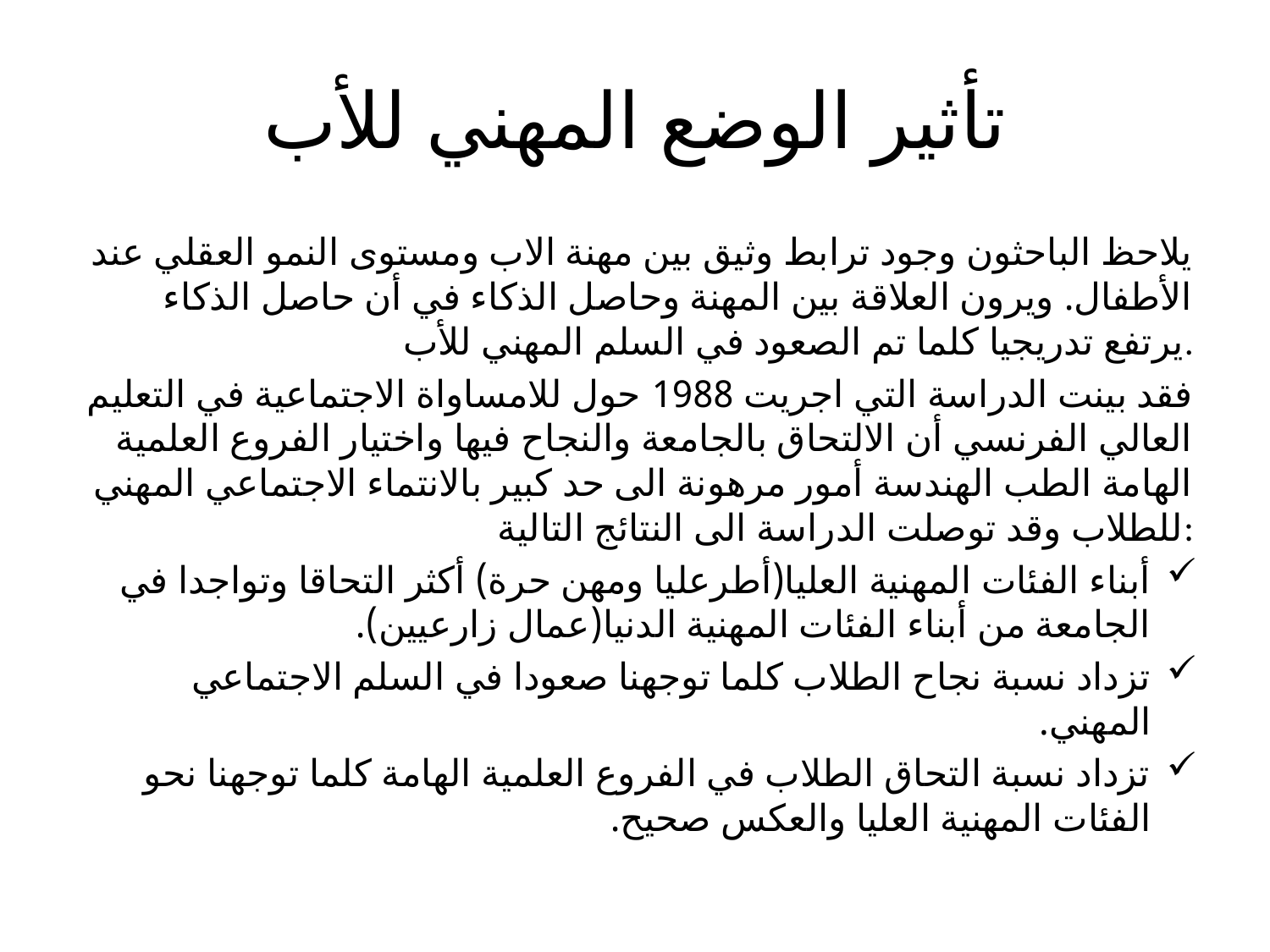

# تأثير الوضع المهني للأب
يلاحظ الباحثون وجود ترابط وثيق بين مهنة الاب ومستوى النمو العقلي عند الأطفال. ويرون العلاقة بين المهنة وحاصل الذكاء في أن حاصل الذكاء يرتفع تدريجيا كلما تم الصعود في السلم المهني للأب.
فقد بينت الدراسة التي اجريت 1988 حول للامساواة الاجتماعية في التعليم العالي الفرنسي أن الالتحاق بالجامعة والنجاح فيها واختيار الفروع العلمية الهامة الطب الهندسة أمور مرهونة الى حد كبير بالانتماء الاجتماعي المهني للطلاب وقد توصلت الدراسة الى النتائج التالية:
أبناء الفئات المهنية العليا(أطرعليا ومهن حرة) أكثر التحاقا وتواجدا في الجامعة من أبناء الفئات المهنية الدنيا(عمال زارعيين).
تزداد نسبة نجاح الطلاب كلما توجهنا صعودا في السلم الاجتماعي المهني.
تزداد نسبة التحاق الطلاب في الفروع العلمية الهامة كلما توجهنا نحو الفئات المهنية العليا والعكس صحيح.